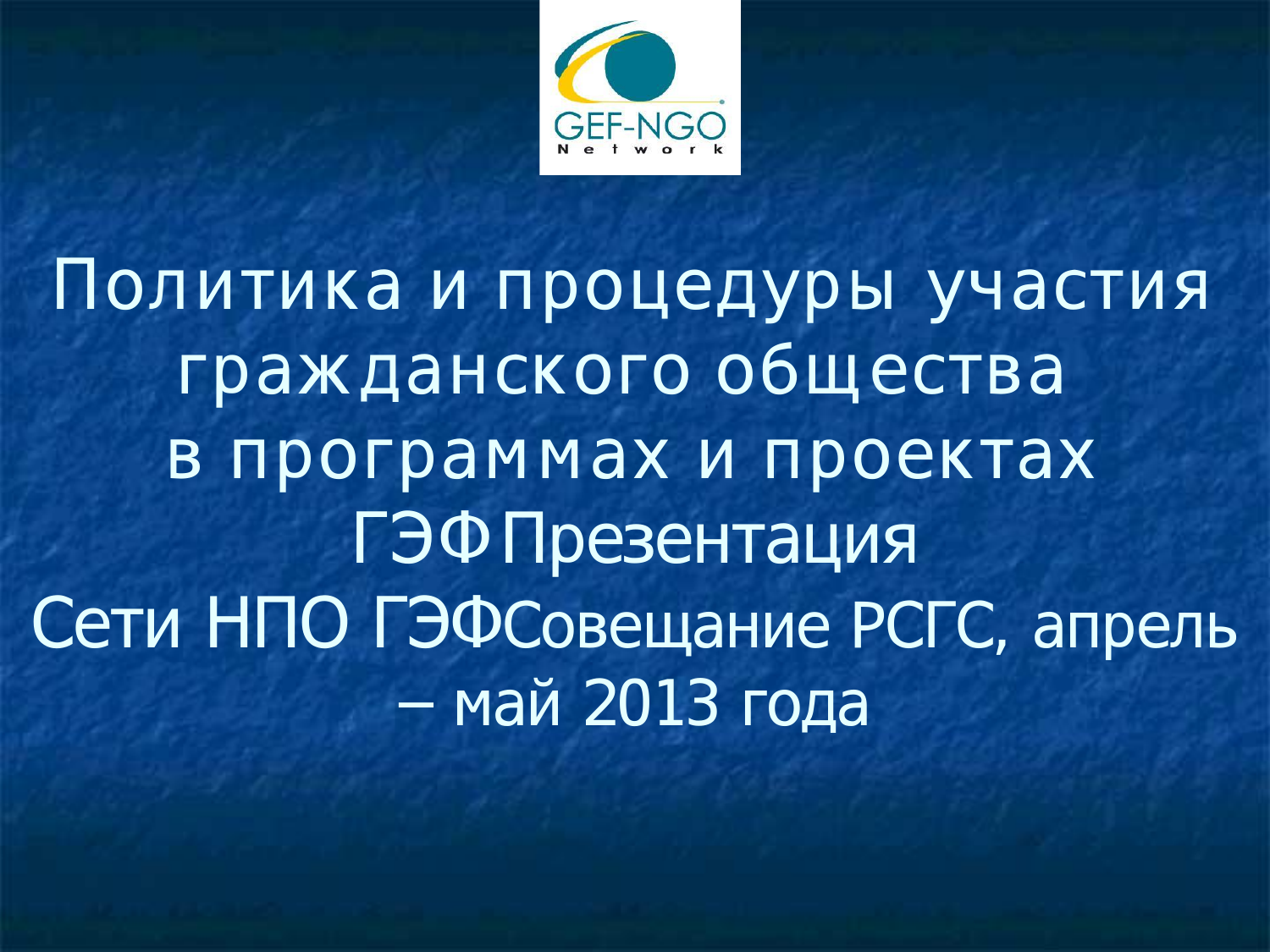

# Политика и процедуры участия гражданского общества в программах и проектах ГЭФПрезентация Сети НПО ГЭФСовещание РСГС, апрель – май 2013 года